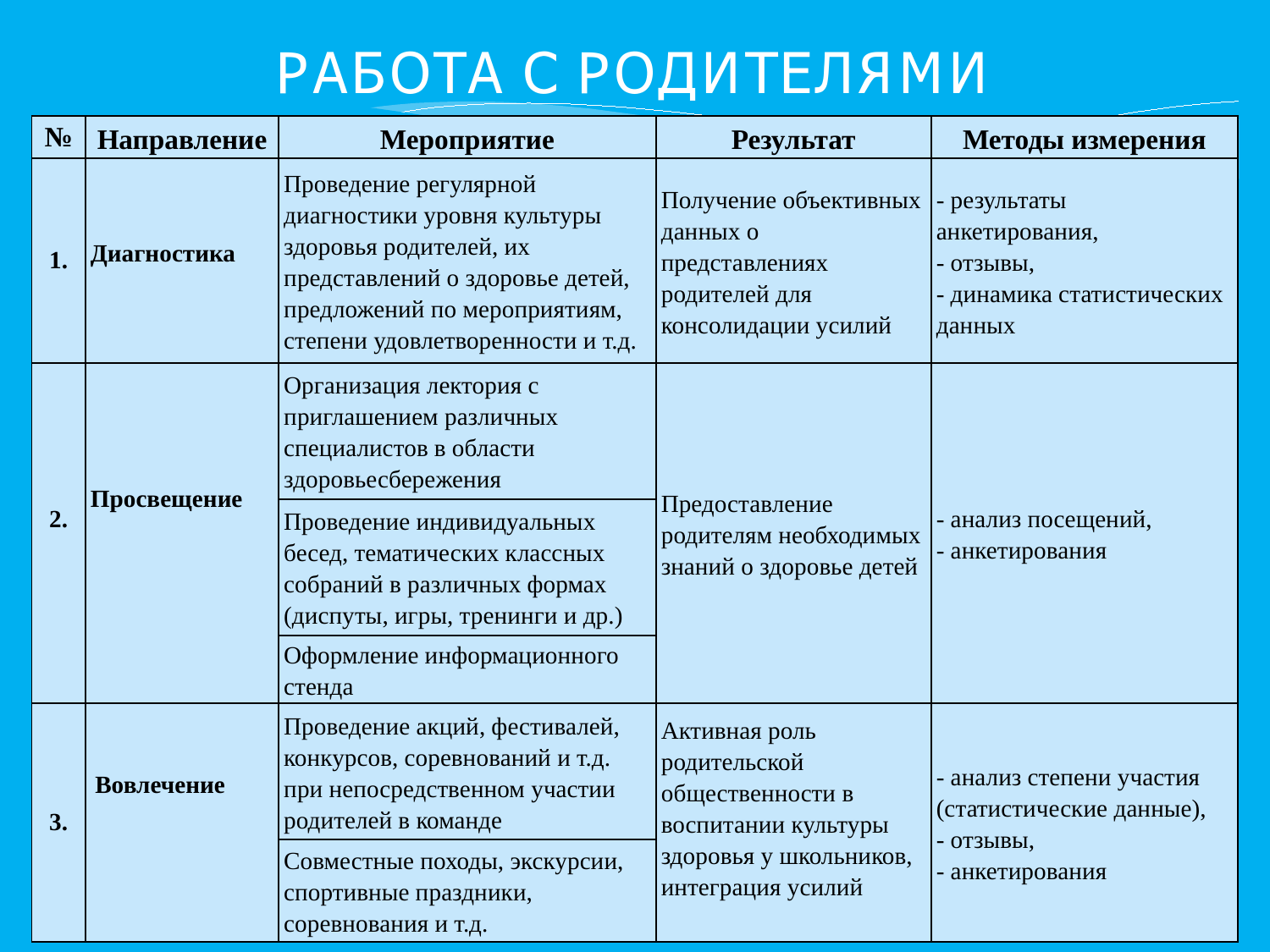

Работа с родителями
| № | Направление | Мероприятие | Результат | Методы измерения |
| --- | --- | --- | --- | --- |
| 1. | Диагностика | Проведение регулярной диагностики уровня культуры здоровья родителей, их представлений о здоровье детей, предложений по мероприятиям, степени удовлетворенности и т.д. | Получение объективных данных о представлениях родителей для консолидации усилий | - результаты анкетирования, - отзывы, - динамика статистических данных |
| 2. | Просвещение | Организация лектория с приглашением различных специалистов в области здоровьесбережения | Предоставление родителям необходимых знаний о здоровье детей | - анализ посещений, - анкетирования |
|  |  | Проведение индивидуальных бесед, тематических классных собраний в различных формах (диспуты, игры, тренинги и др.) |  |  |
|  |  | Оформление информационного стенда |  |  |
| 3. | Вовлечение | Проведение акций, фестивалей, конкурсов, соревнований и т.д. при непосредственном участии родителей в команде | Активная роль родительской общественности в воспитании культуры здоровья у школьников, интеграция усилий | - анализ степени участия (статистические данные), - отзывы, - анкетирования |
|  |  | Совместные походы, экскурсии, спортивные праздники, соревнования и т.д. |  |  |